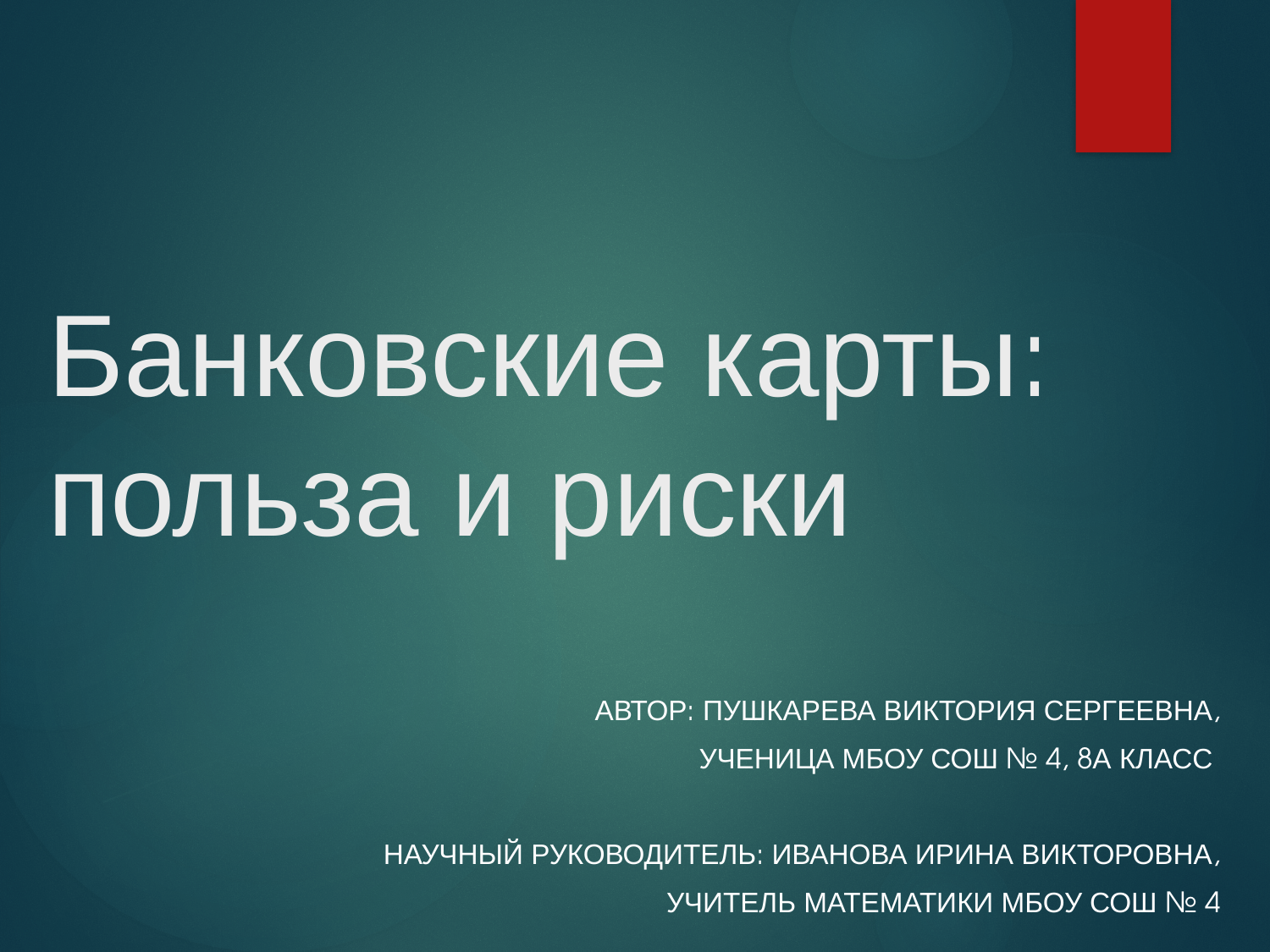

# Банковские карты: польза и риски
Автор: Пушкарева Виктория Сергеевна,
Ученица МБОУ СОШ № 4, 8А класс

Научный руководитель: Иванова Ирина Викторовна,
учитель математики МБОУ СОШ № 4